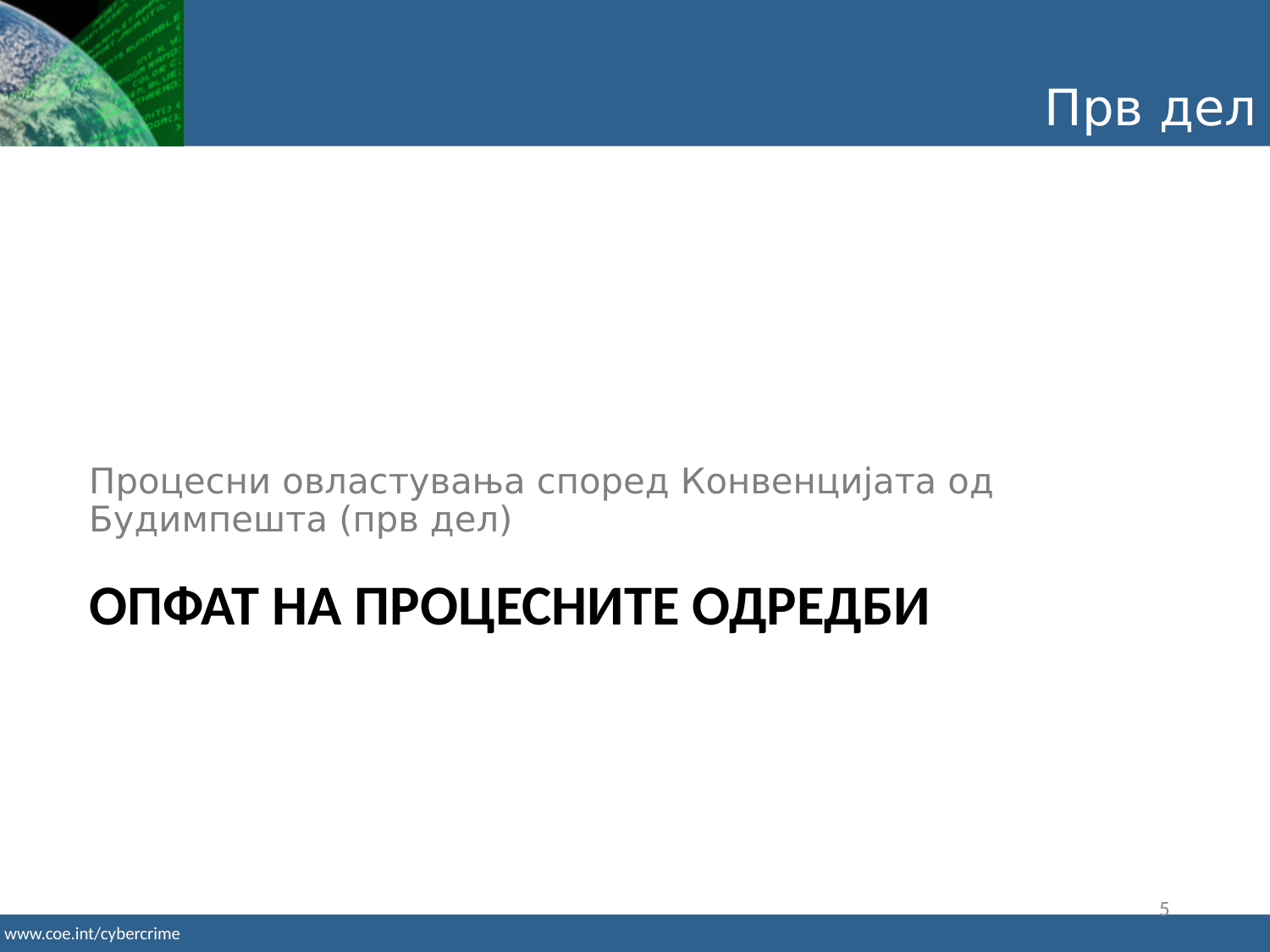

Прв дел

Процесни овластувања според Конвенцијата од Будимпешта (прв дел)

# ОПФАТ НА ПРОЦЕСНИТЕ ОДРЕДБИ
5